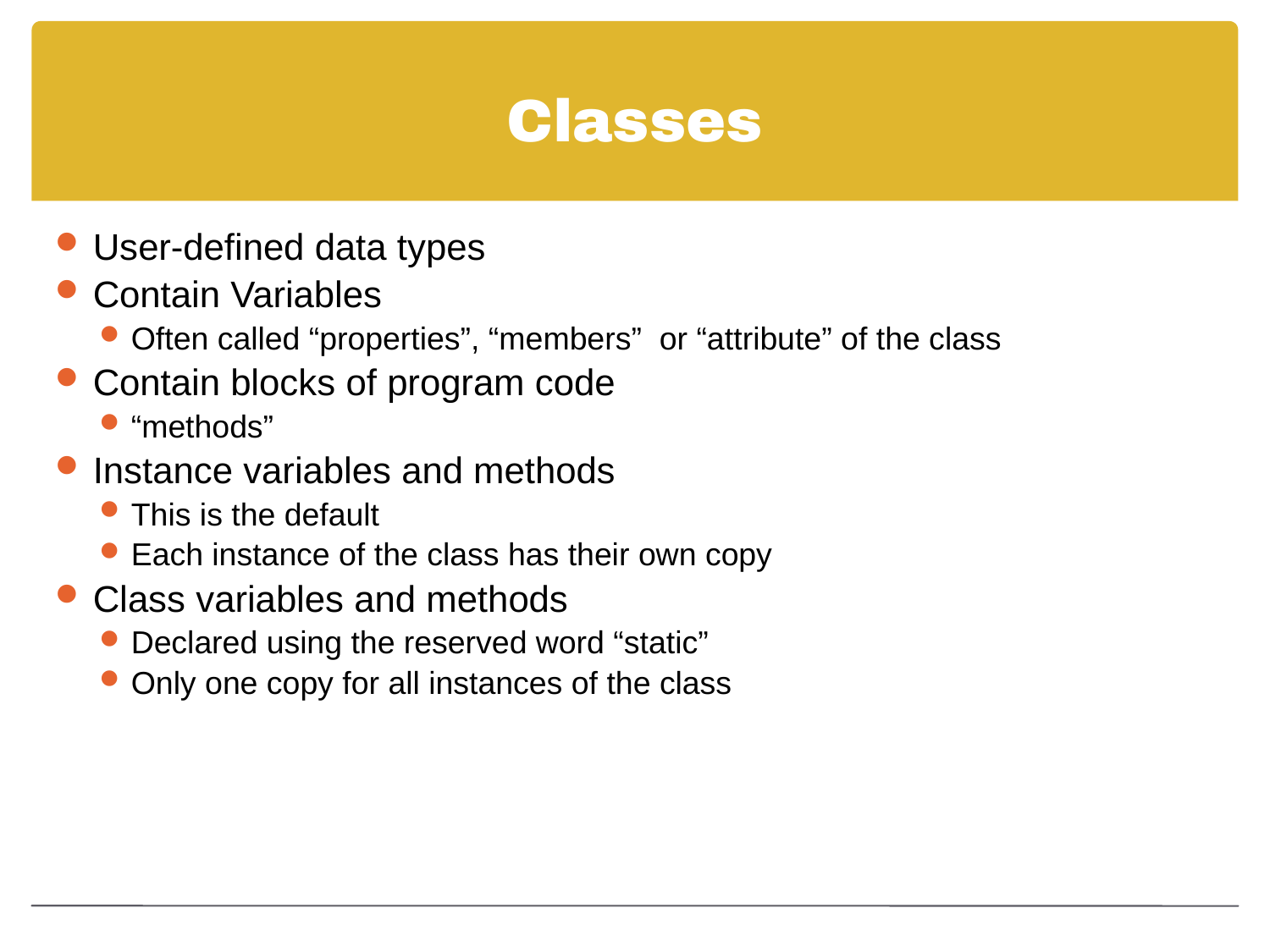

Classes
User-defined data types
Contain Variables
Often called “properties”, “members”  or “attribute” of the class
Contain blocks of program code
“methods”
Instance variables and methods
This is the default
Each instance of the class has their own copy
Class variables and methods
Declared using the reserved word “static”
Only one copy for all instances of the class